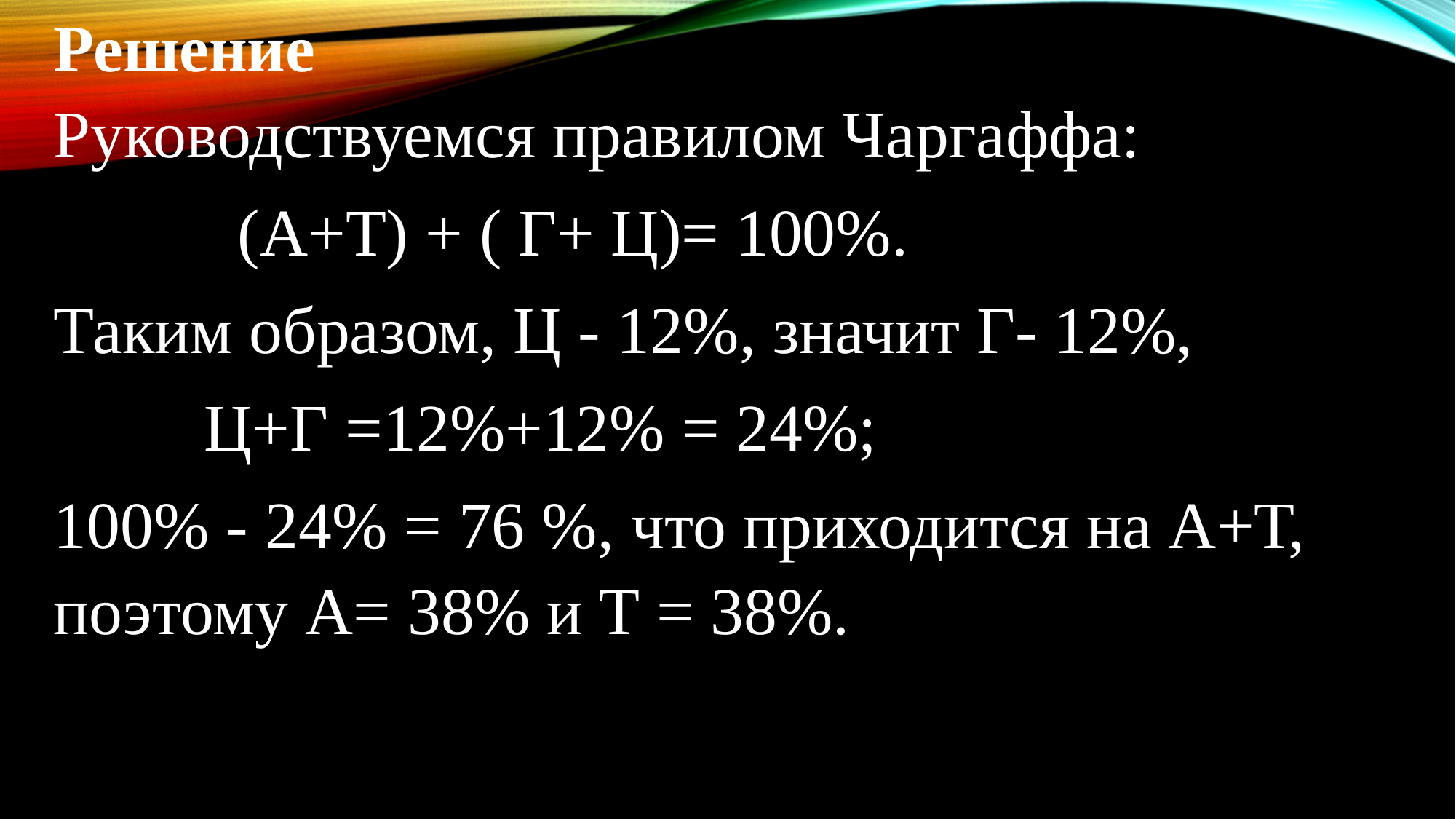

Решение
Руководствуемся правилом Чаргаффа:
           (А+Т) + ( Г+ Ц)= 100%.
Таким образом, Ц - 12%, значит Г- 12%,
         Ц+Г =12%+12% = 24%;
100% - 24% = 76 %, что приходится на А+Т, поэтому А= 38% и Т = 38%.